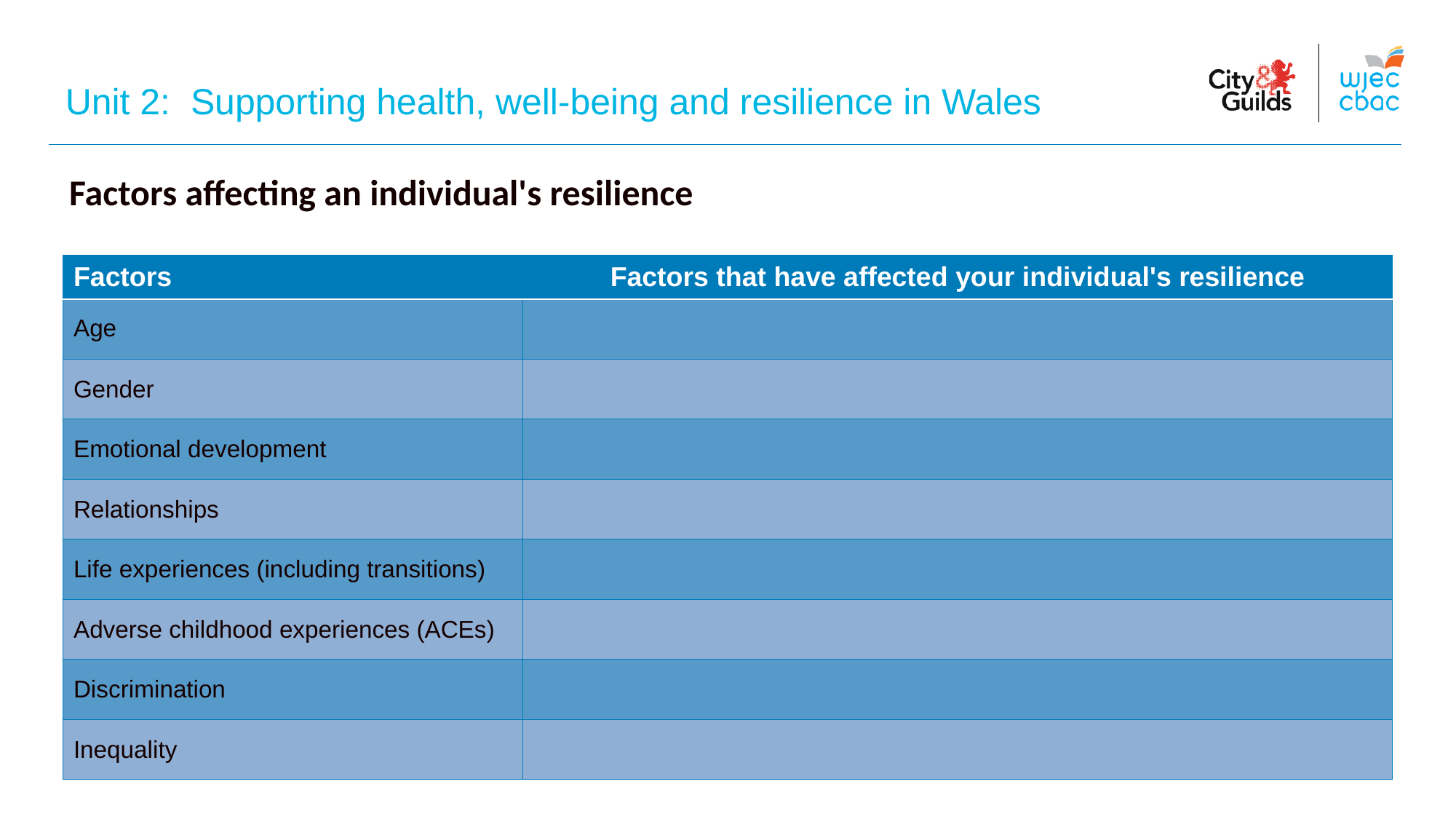

Unit 2:  Supporting health, well-being and resilience in Wales
Factors affecting an individual's resilience
| Factors | Factors that have affected your individual's resilience |
| --- | --- |
| Age |  |
| Gender |  |
| Emotional development |  |
| Relationships |  |
| Life experiences (including transitions) |  |
| Adverse childhood experiences (ACEs) |  |
| Discrimination |  |
| Inequality |  |